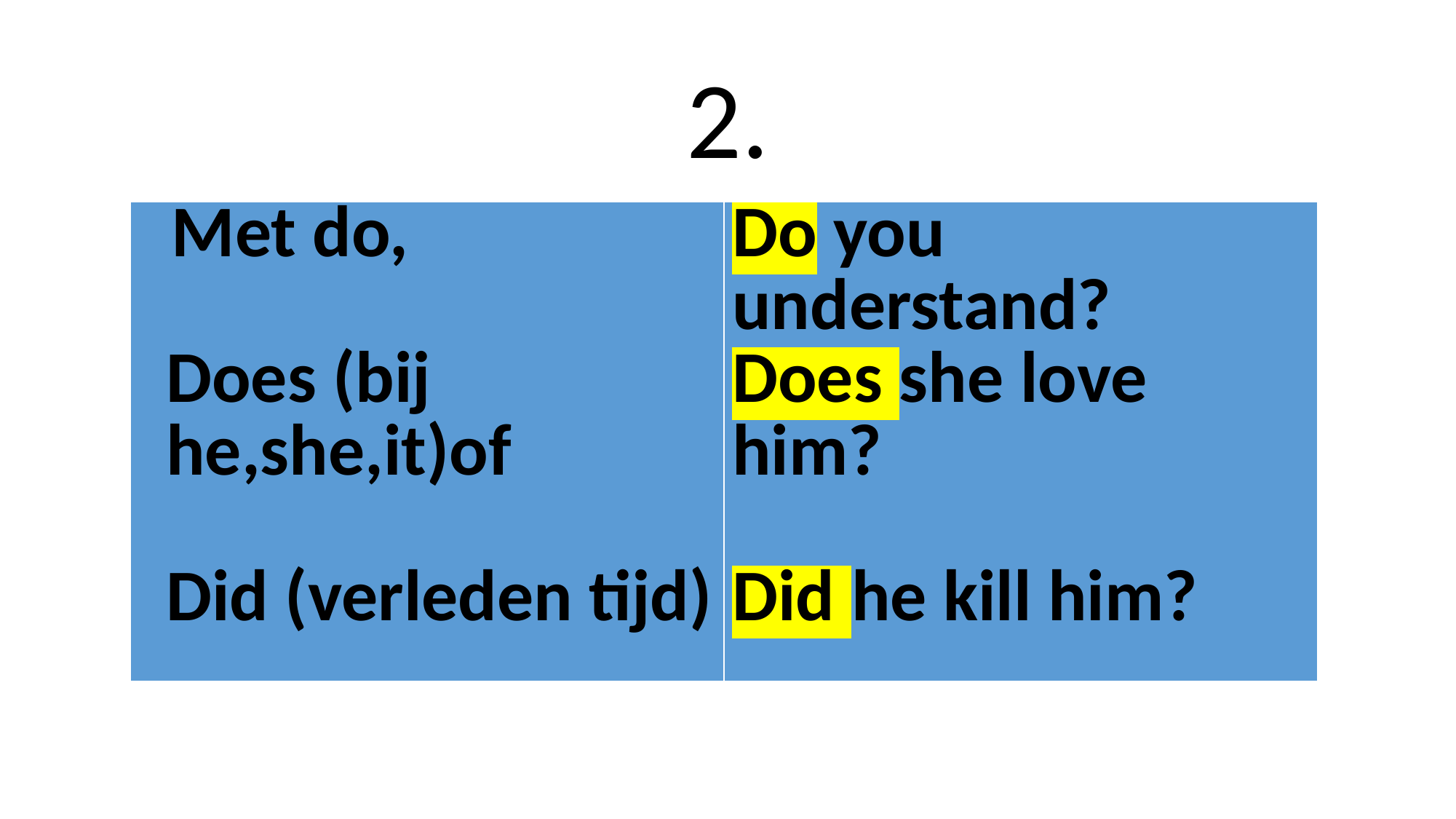

# 2.
| Met do, Does (bij he,she,it)of Did (verleden tijd) | Do you understand? Does she love him? Did he kill him? |
| --- | --- |